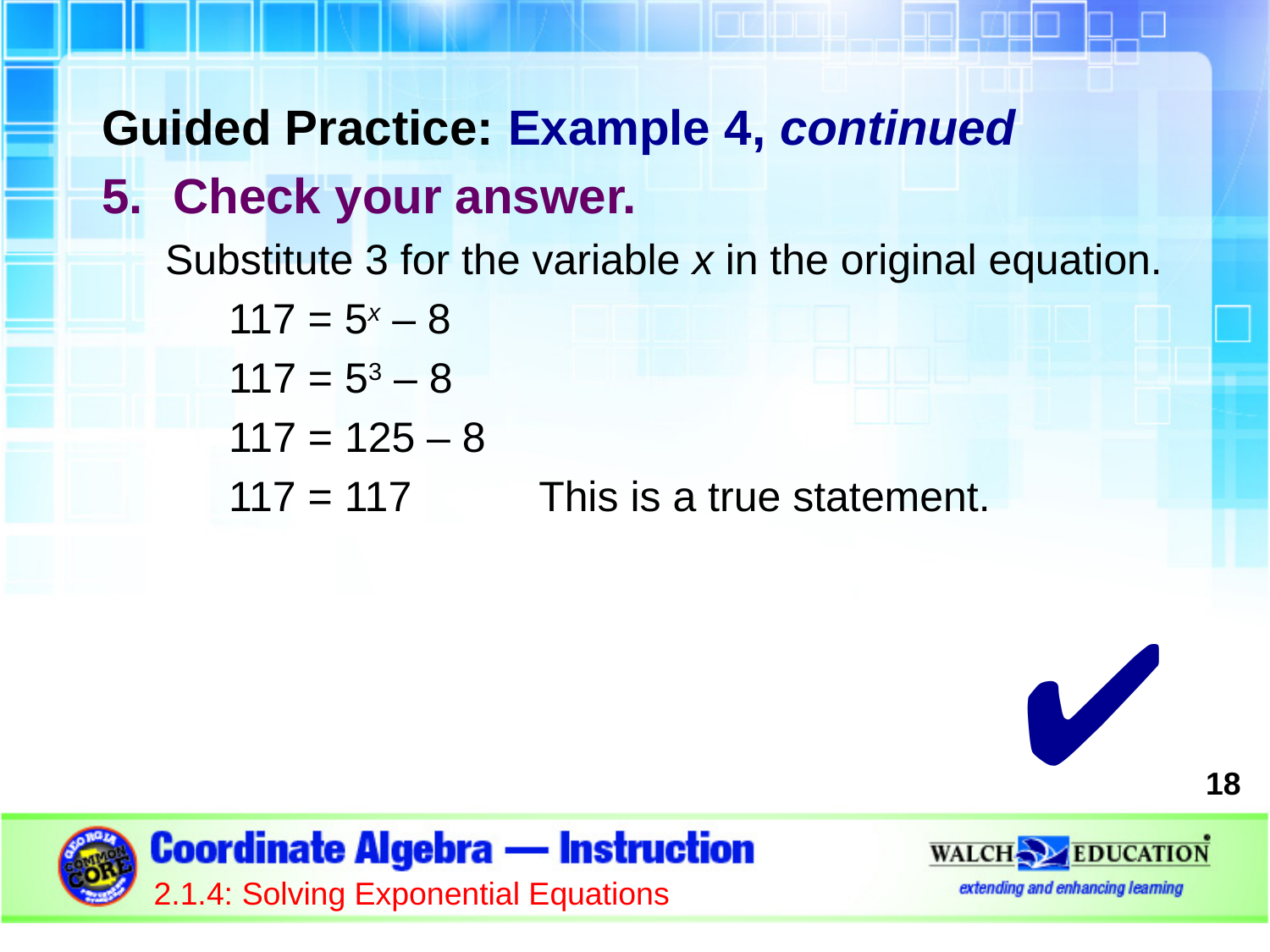

Guided Practice: Example 4, continued
Check your answer.
Substitute 3 for the variable x in the original equation.
117 = 5x – 8
117 = 53 – 8
117 = 125 – 8
117 = 117   This is a true statement.
✔
18
2.1.4: Solving Exponential Equations